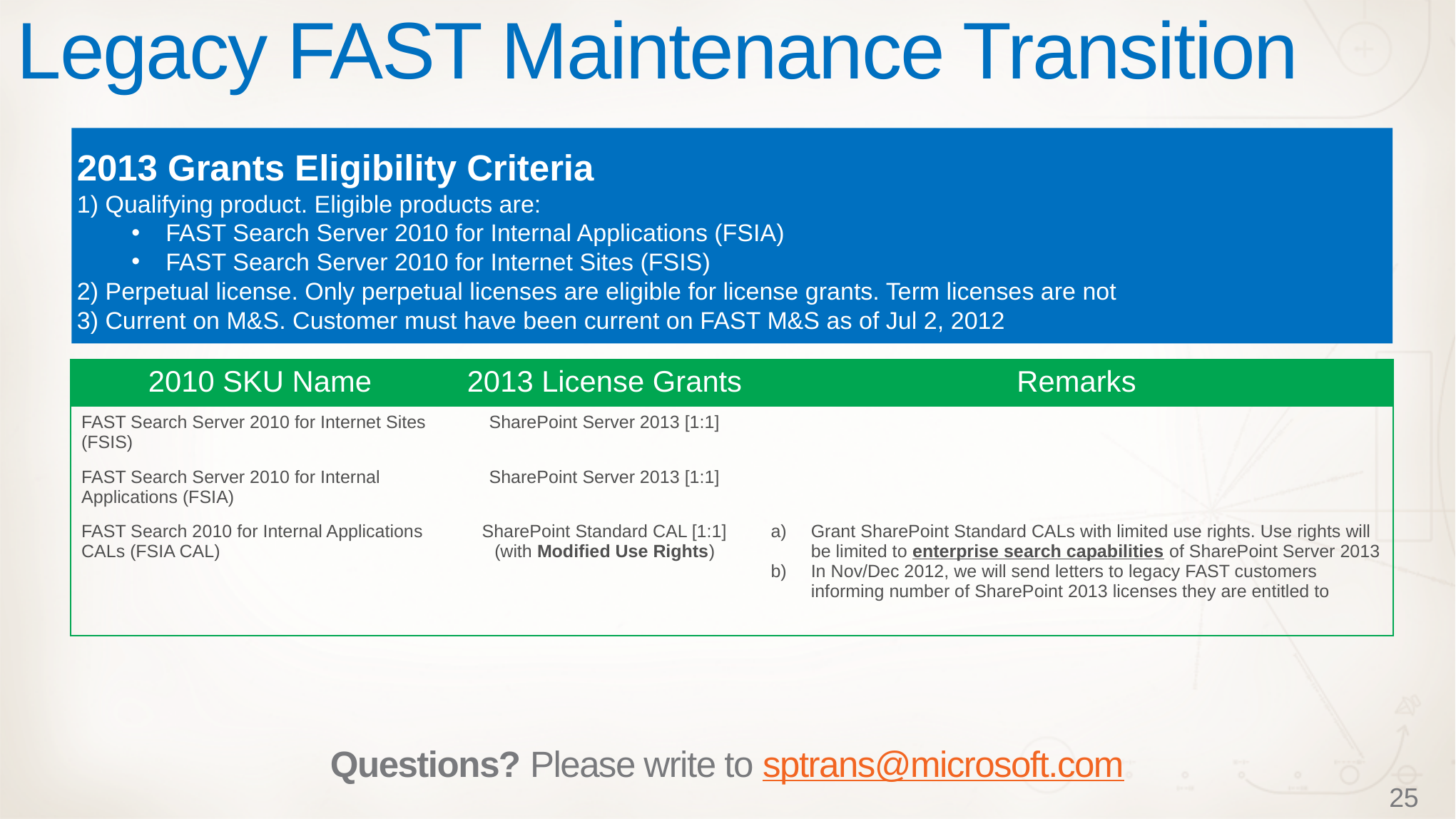

# Legacy FAST Maintenance Transition

2013 Grants Eligibility Criteria
1) Qualifying product. Eligible products are:
FAST Search Server 2010 for Internal Applications (FSIA)
FAST Search Server 2010 for Internet Sites (FSIS)
2) Perpetual license. Only perpetual licenses are eligible for license grants. Term licenses are not
3) Current on M&S. Customer must have been current on FAST M&S as of Jul 2, 2012

| 2010 SKU Name | 2013 License Grants | Remarks |
| --- | --- | --- |
| FAST Search Server 2010 for Internet Sites (FSIS) | SharePoint Server 2013 [1:1] |  |
| FAST Search Server 2010 for Internal Applications (FSIA) | SharePoint Server 2013 [1:1] |  |
| FAST Search 2010 for Internal Applications CALs (FSIA CAL) | SharePoint Standard CAL [1:1] (with Modified Use Rights) | Grant SharePoint Standard CALs with limited use rights. Use rights will be limited to enterprise search capabilities of SharePoint Server 2013 In Nov/Dec 2012, we will send letters to legacy FAST customers informing number of SharePoint 2013 licenses they are entitled to |
Questions? Please write to sptrans@microsoft.com
25